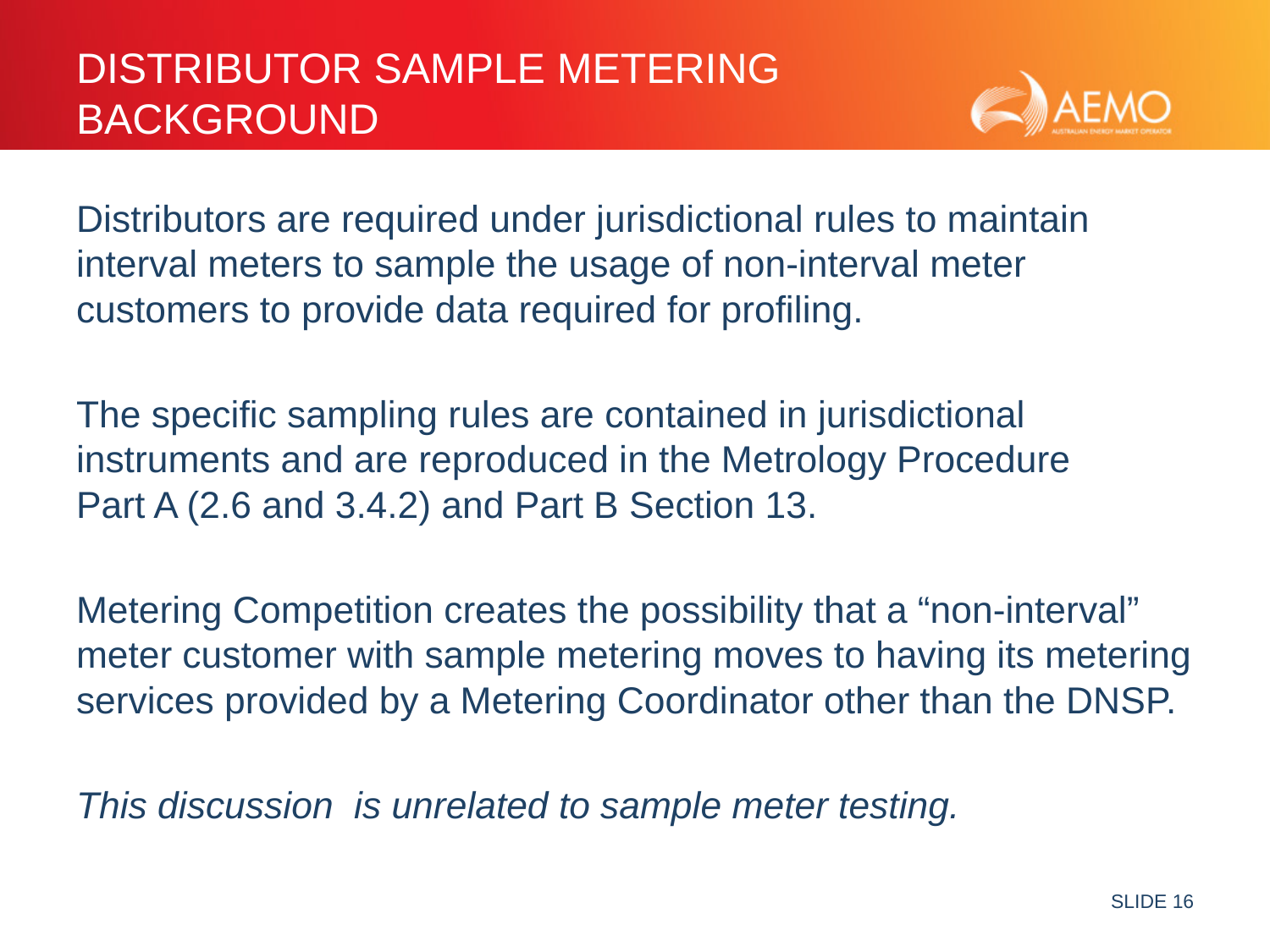

# Distributor Sample Metering Background
Distributors are required under jurisdictional rules to maintain interval meters to sample the usage of non-interval meter customers to provide data required for profiling.

The specific sampling rules are contained in jurisdictional instruments and are reproduced in the Metrology Procedure
Part A (2.6 and 3.4.2) and Part B Section 13.

Metering Competition creates the possibility that a “non-interval” meter customer with sample metering moves to having its metering services provided by a Metering Coordinator other than the DNSP.

This discussion  is unrelated to sample meter testing.